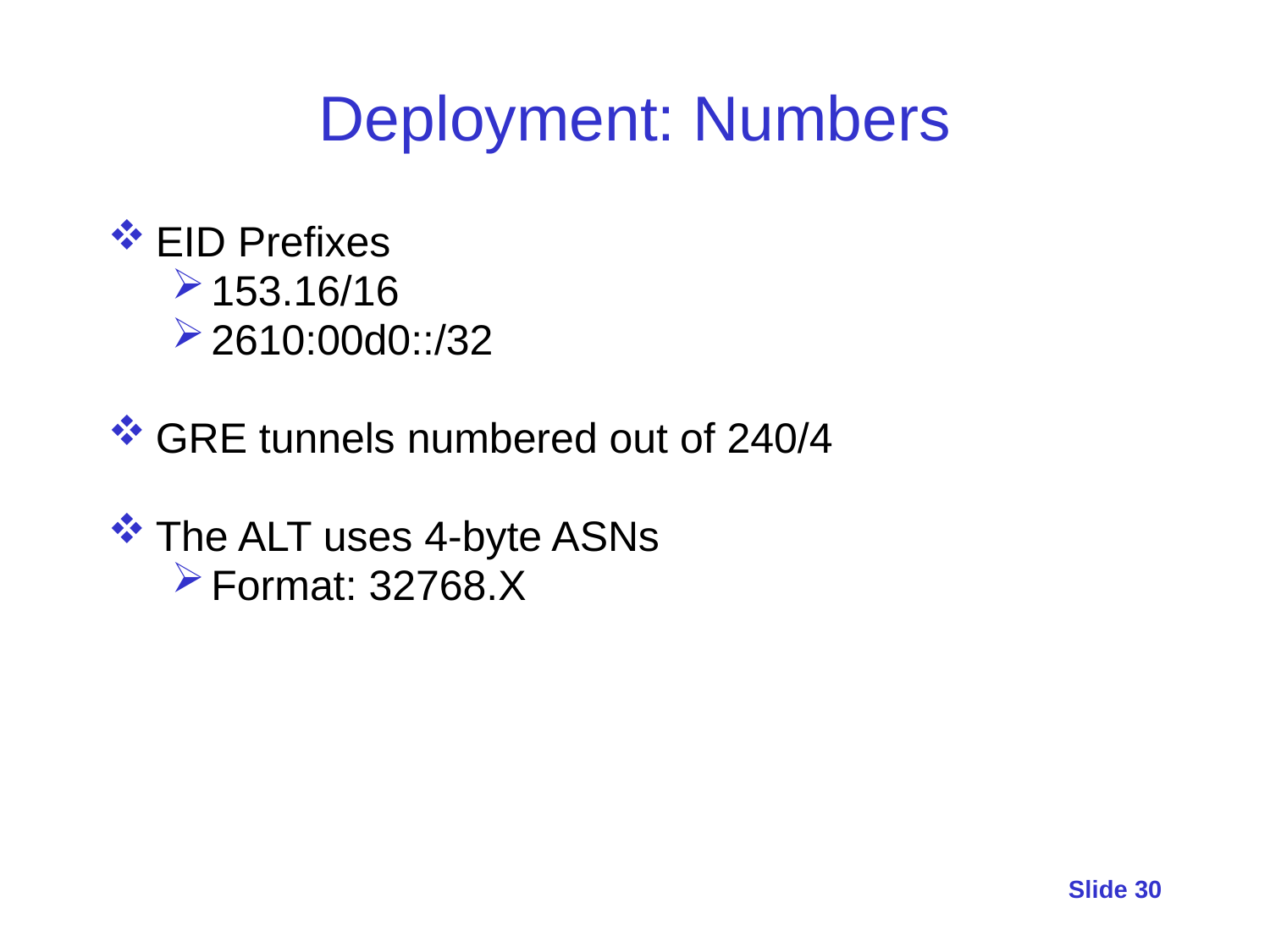

# Deployment: Numbers
EID Prefixes
153.16/16
2610:00d0::/32

GRE tunnels numbered out of 240/4

The ALT uses 4-byte ASNs
Format: 32768.X

Slide 30